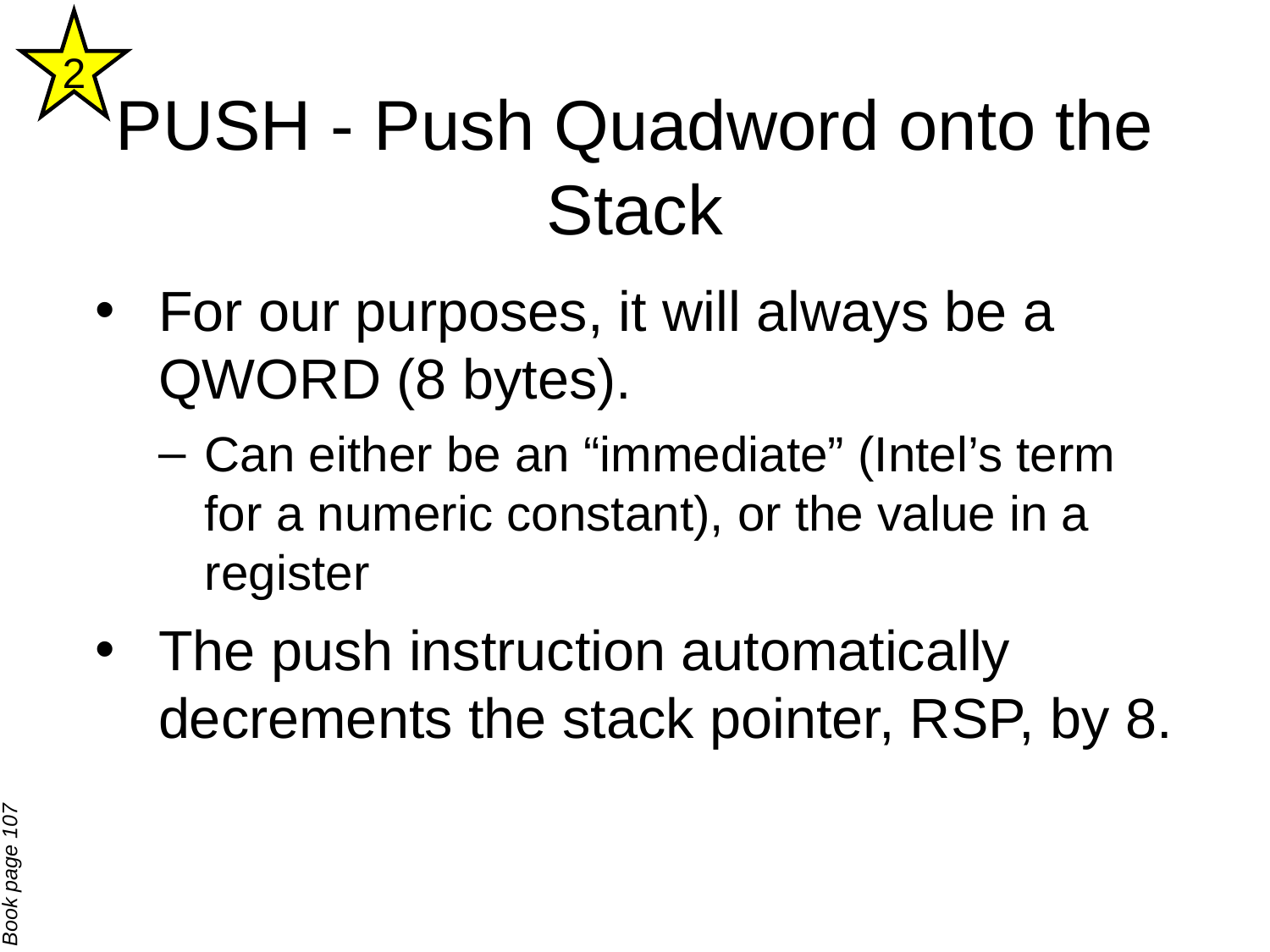

2
PUSH - Push Quadword onto the Stack
For our purposes, it will always be a QWORD (8 bytes).
Can either be an “immediate” (Intel’s term for a numeric constant), or the value in a register
The push instruction automatically decrements the stack pointer, RSP, by 8.
Book page 107